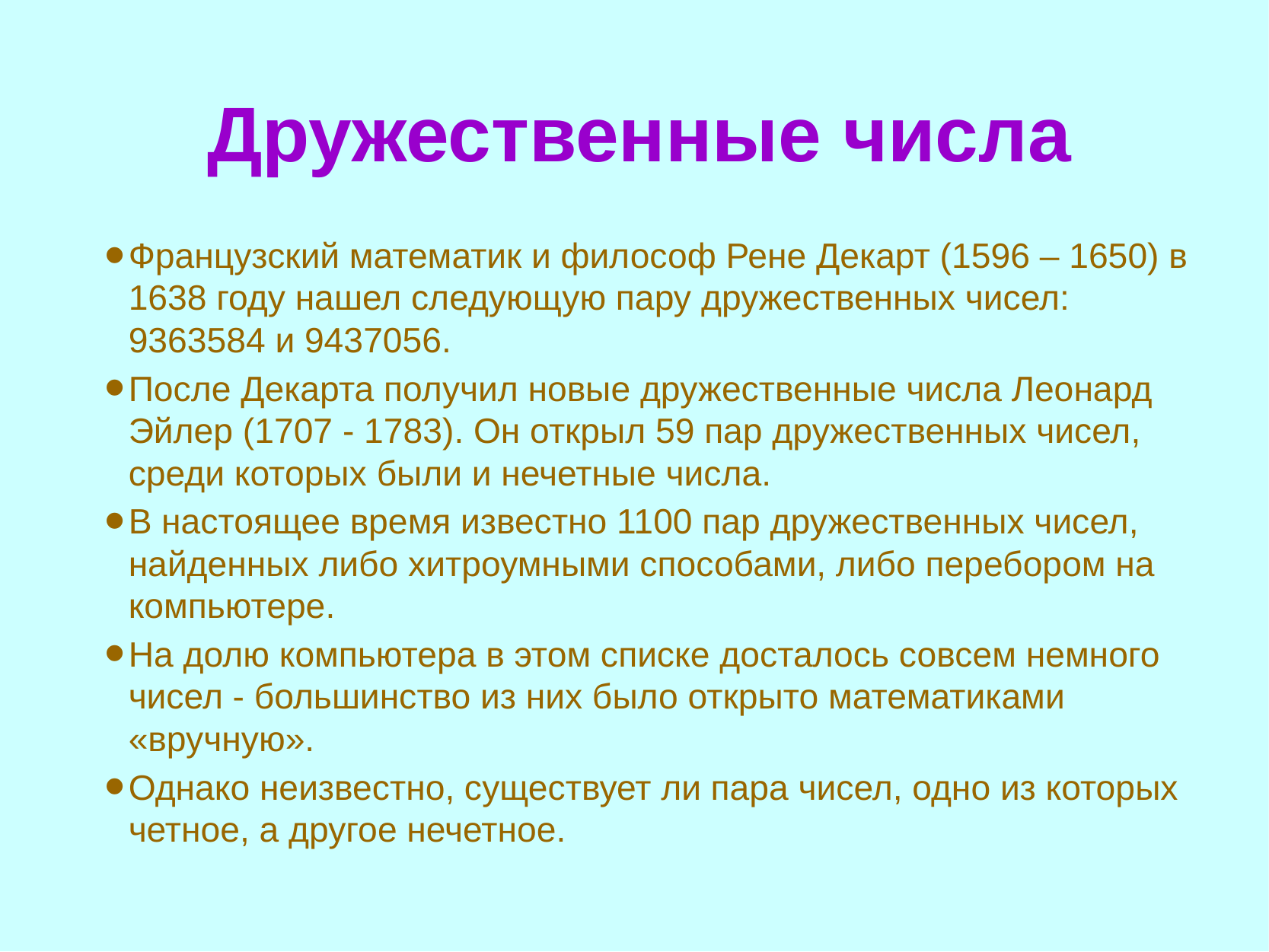

# Дружественные числа
Французский математик и философ Рене Декарт (1596 – 1650) в 1638 году нашел следующую пару дружественных чисел: 9363584 и 9437056.
После Декарта получил новые дружественные числа Леонард Эйлер (1707 - 1783). Он открыл 59 пар дружественных чисел, среди которых были и нечетные числа.
В настоящее время известно 1100 пар дружественных чисел, найденных либо хитроумными способами, либо перебором на компьютере.
На долю компьютера в этом списке досталось совсем немного чисел - большинство из них было открыто математиками «вручную».
Однако неизвестно, существует ли пара чисел, одно из которых четное, а другое нечетное.